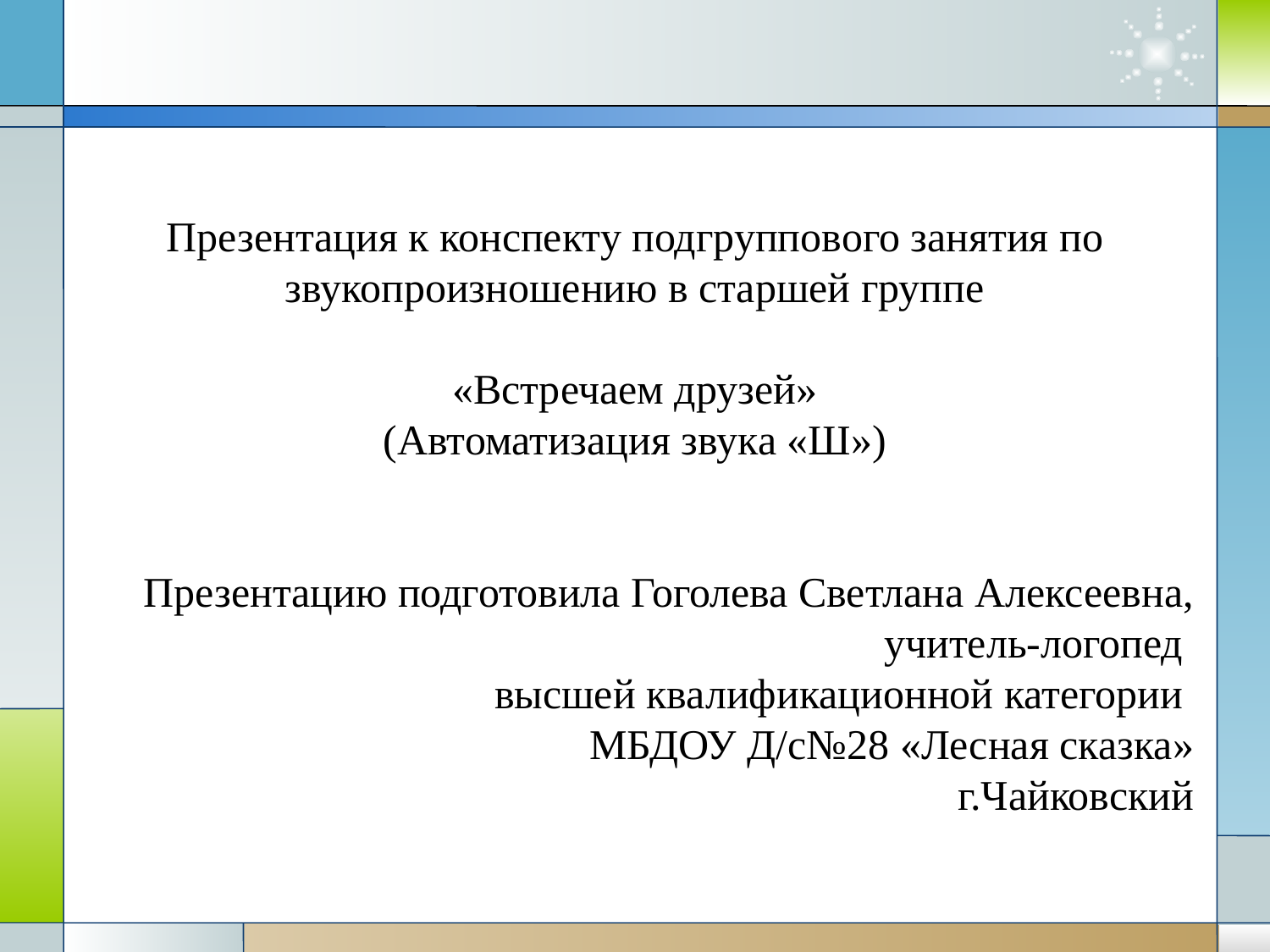

Презентация к конспекту подгруппового занятия по звукопроизношению в старшей группе

«Встречаем друзей»
(Автоматизация звука «Ш»)

Презентацию подготовила Гоголева Светлана Алексеевна,
учитель-логопед
высшей квалификационной категории
МБДОУ Д/с№28 «Лесная сказка»
г.Чайковский